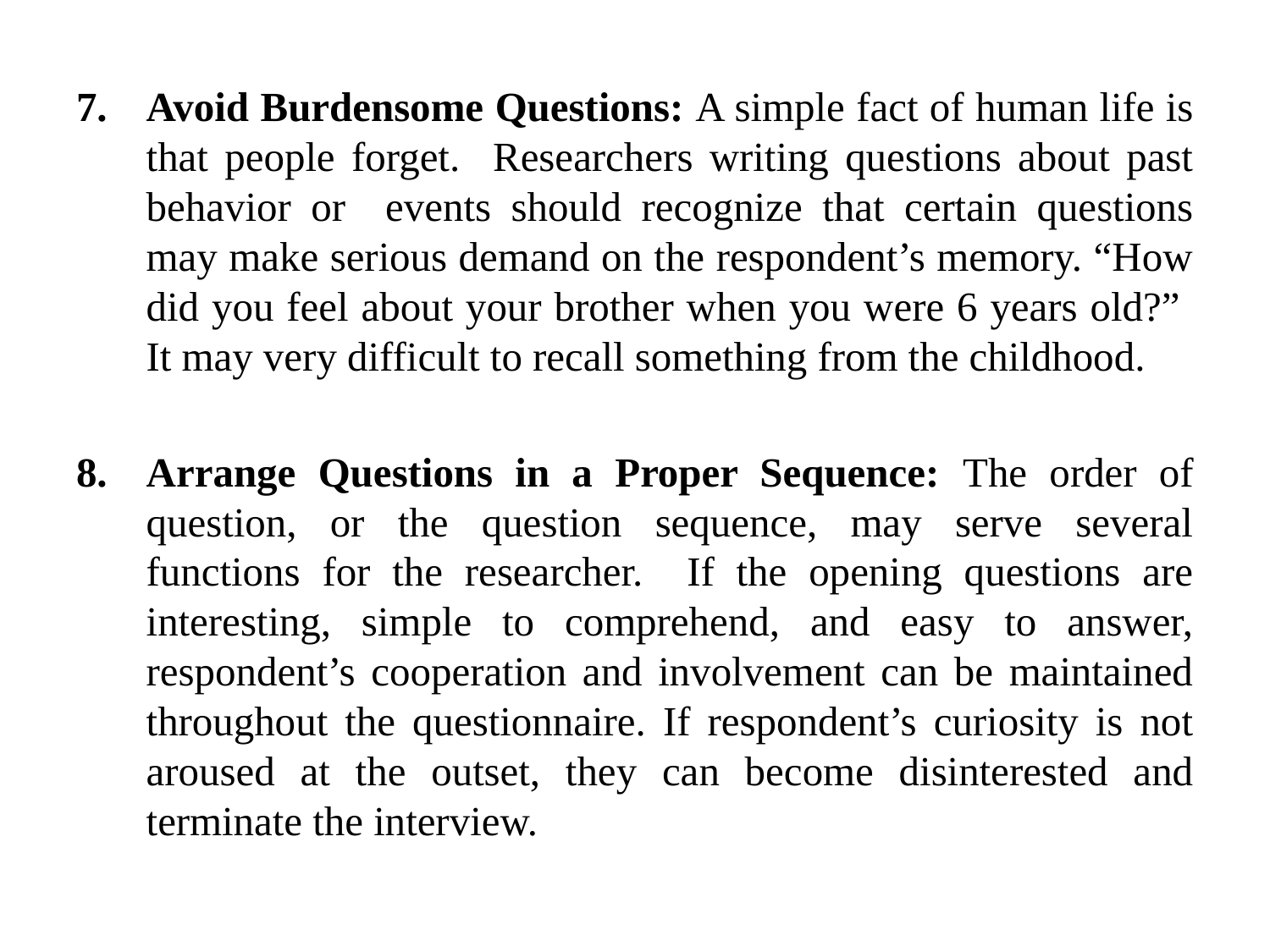

Avoid Burdensome Questions: A simple fact of human life is that people forget.  Researchers writing questions about past behavior or  events should recognize that certain questions may make serious demand on the respondent’s memory. “How did you feel about your brother when you were 6 years old?”  It may very difficult to recall something from the childhood.

Arrange Questions in a Proper Sequence: The order of question, or the question sequence, may serve several functions for the researcher.  If the opening questions are interesting, simple to comprehend, and easy to answer, respondent’s cooperation and involvement can be maintained throughout the questionnaire. If respondent’s curiosity is not aroused at the outset, they can become disinterested and terminate the interview.